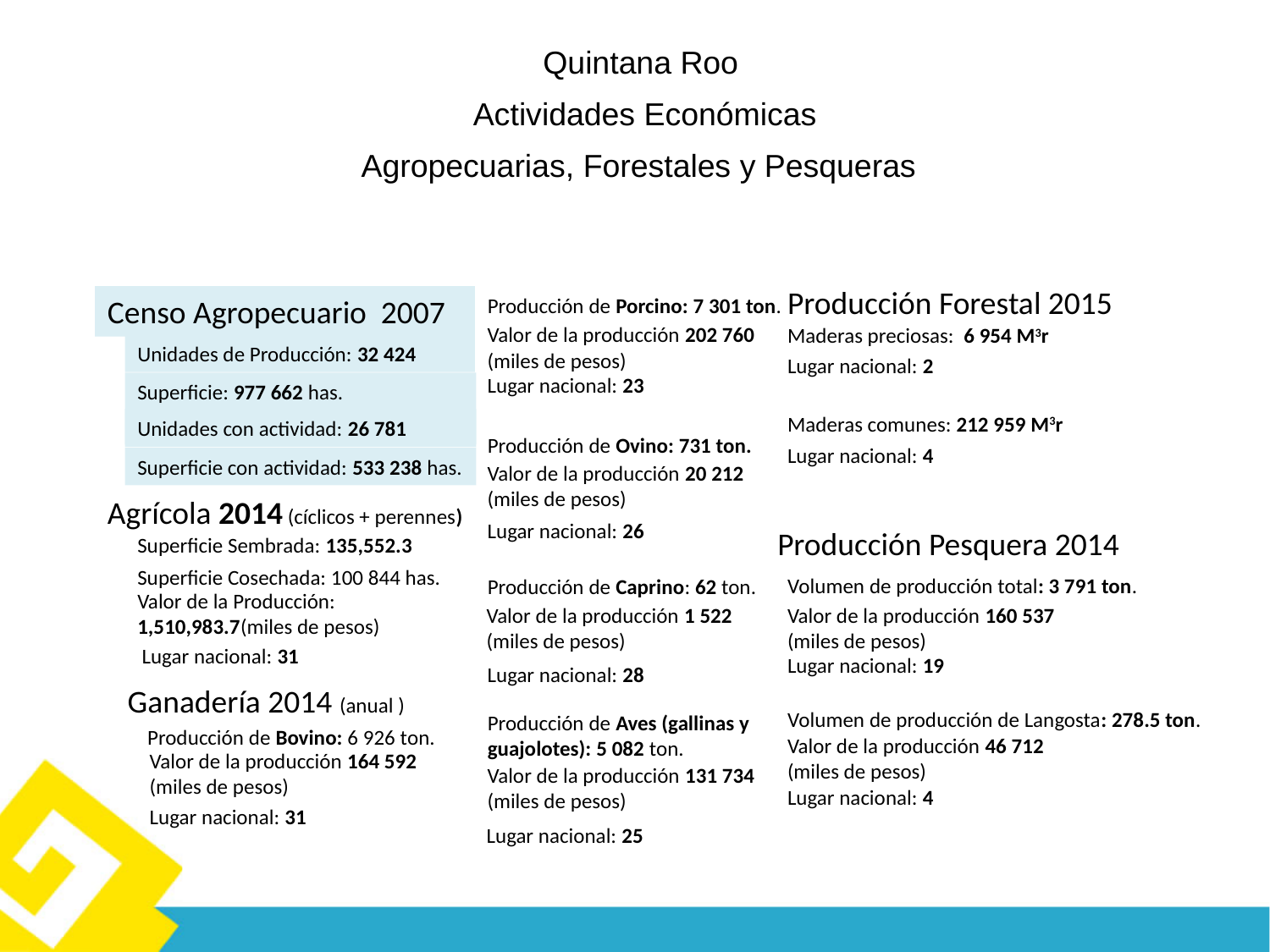

Quintana Roo
Actividades Económicas
Agropecuarias, Forestales y Pesqueras
Producción Forestal 2015
Censo Agropecuario  2007
Producción de Porcino: 7 301 ton.
Valor de la producción 202 760  (miles de pesos)
Maderas preciosas:  6 954 M3r
Unidades de Producción: 32 424
Lugar nacional: 2
Lugar nacional: 23
Superficie: 977 662 has.

Maderas comunes: 212 959 M3r
Unidades con actividad: 26 781
Producción de Ovino: 731 ton.
Lugar nacional: 4
Superficie con actividad: 533 238 has.
Valor de la producción 20 212  (miles de pesos)
Agrícola 2014 (cíclicos + perennes)
Lugar nacional: 26
Producción Pesquera 2014
Superficie Sembrada: 135,552.3
Superficie Cosechada: 100 844 has.
Volumen de producción total: 3 791 ton.
Producción de Caprino: 62 ton.
Valor de la Producción:  1,510,983.7(miles de pesos)
Valor de la producción 1 522  (miles de pesos)
Valor de la producción 160 537  (miles de pesos)
Lugar nacional: 31
Lugar nacional: 19
Lugar nacional: 28
Ganadería 2014 (anual )
Volumen de producción de Langosta: 278.5 ton.
Producción de Aves (gallinas y guajolotes): 5 082 ton.
Producción de Bovino: 6 926 ton.
Valor de la producción 46 712 (miles de pesos)
Valor de la producción 164 592 (miles de pesos)
Valor de la producción 131 734 (miles de pesos)
Lugar nacional: 4
Lugar nacional: 31
Lugar nacional: 25